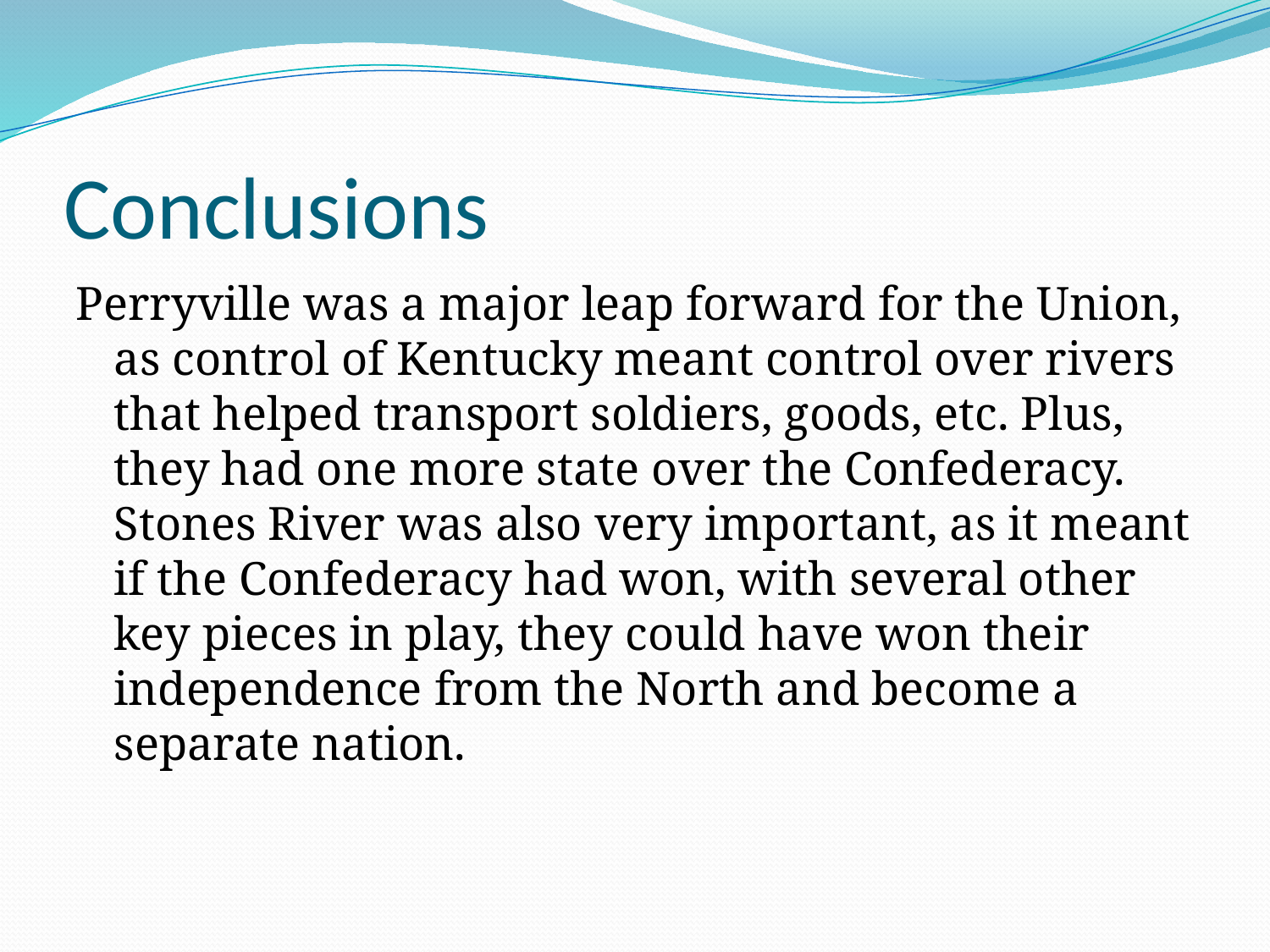

# Conclusions
Perryville was a major leap forward for the Union, as control of Kentucky meant control over rivers that helped transport soldiers, goods, etc. Plus, they had one more state over the Confederacy. Stones River was also very important, as it meant if the Confederacy had won, with several other key pieces in play, they could have won their independence from the North and become a separate nation.